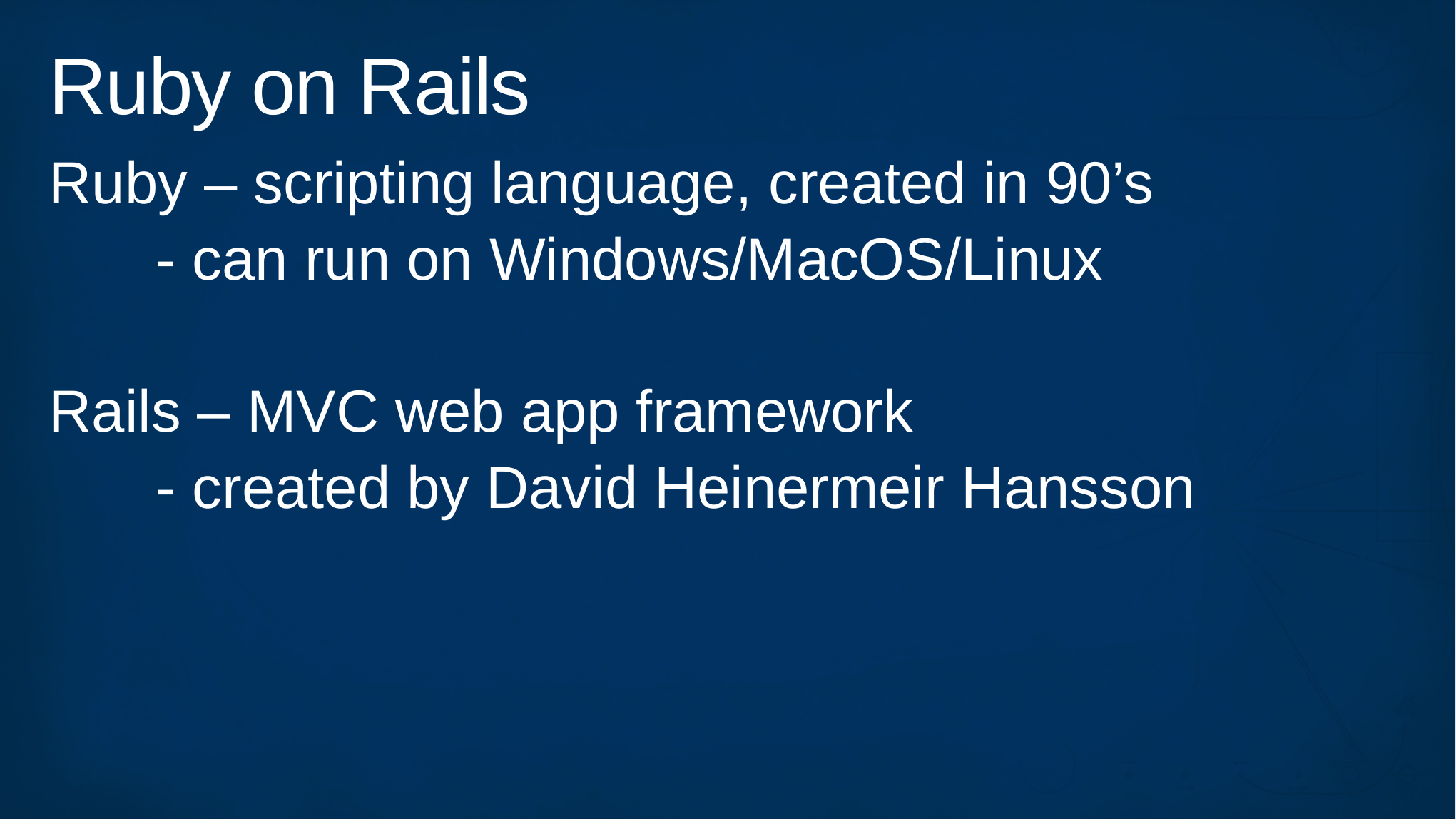

# Ruby on Rails
Ruby – scripting language, created in 90’s
	- can run on Windows/MacOS/Linux

Rails – MVC web app framework
	- created by David Heinermeir Hansson